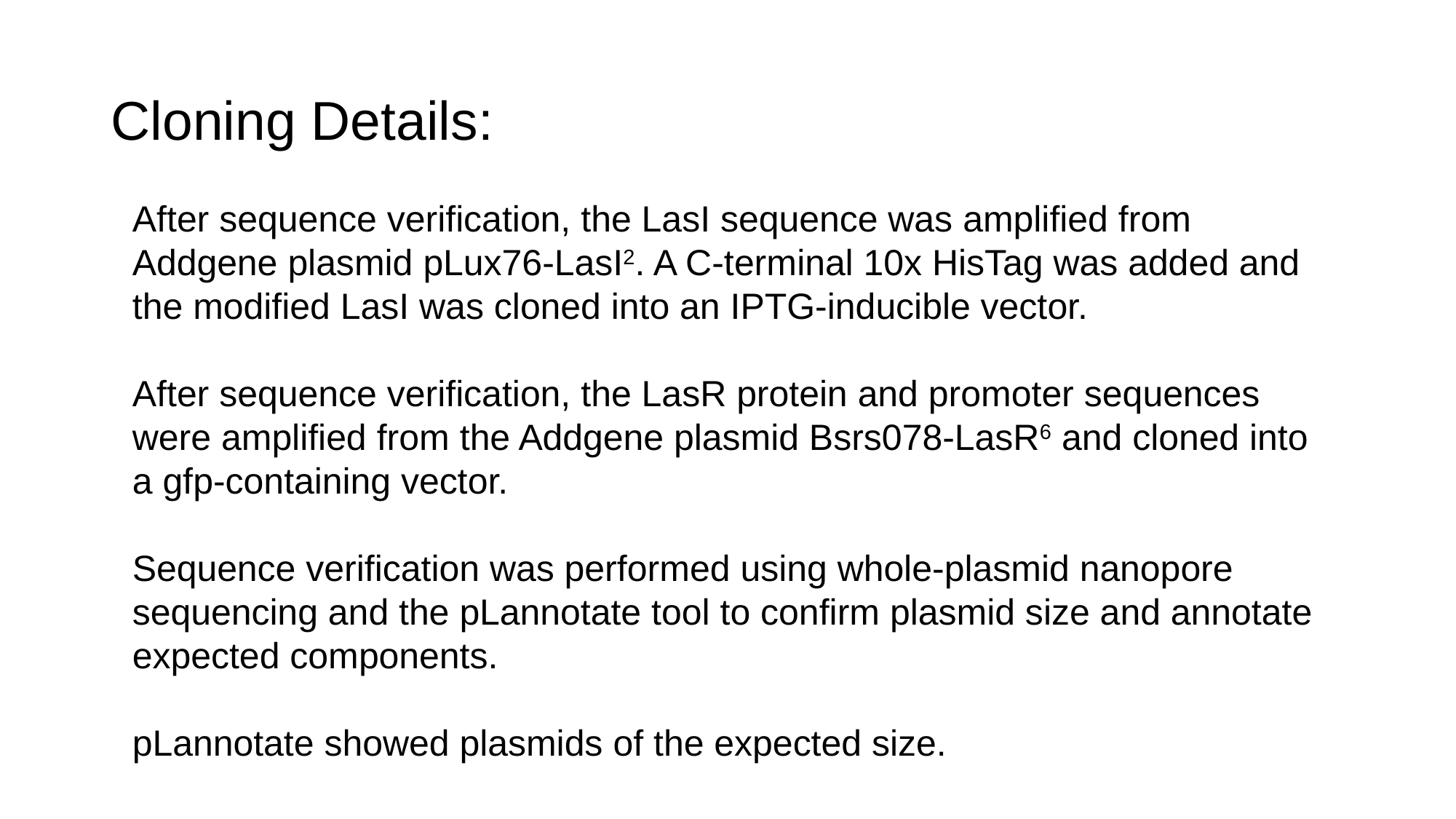

# Cloning Details:
After sequence verification, the LasI sequence was amplified from Addgene plasmid pLux76-LasI2. A C-terminal 10x HisTag was added and the modified LasI was cloned into an IPTG-inducible vector.

After sequence verification, the LasR protein and promoter sequences were amplified from the Addgene plasmid Bsrs078-LasR6 and cloned into a gfp-containing vector.

Sequence verification was performed using whole-plasmid nanopore sequencing and the pLannotate tool to confirm plasmid size and annotate expected components.

pLannotate showed plasmids of the expected size.